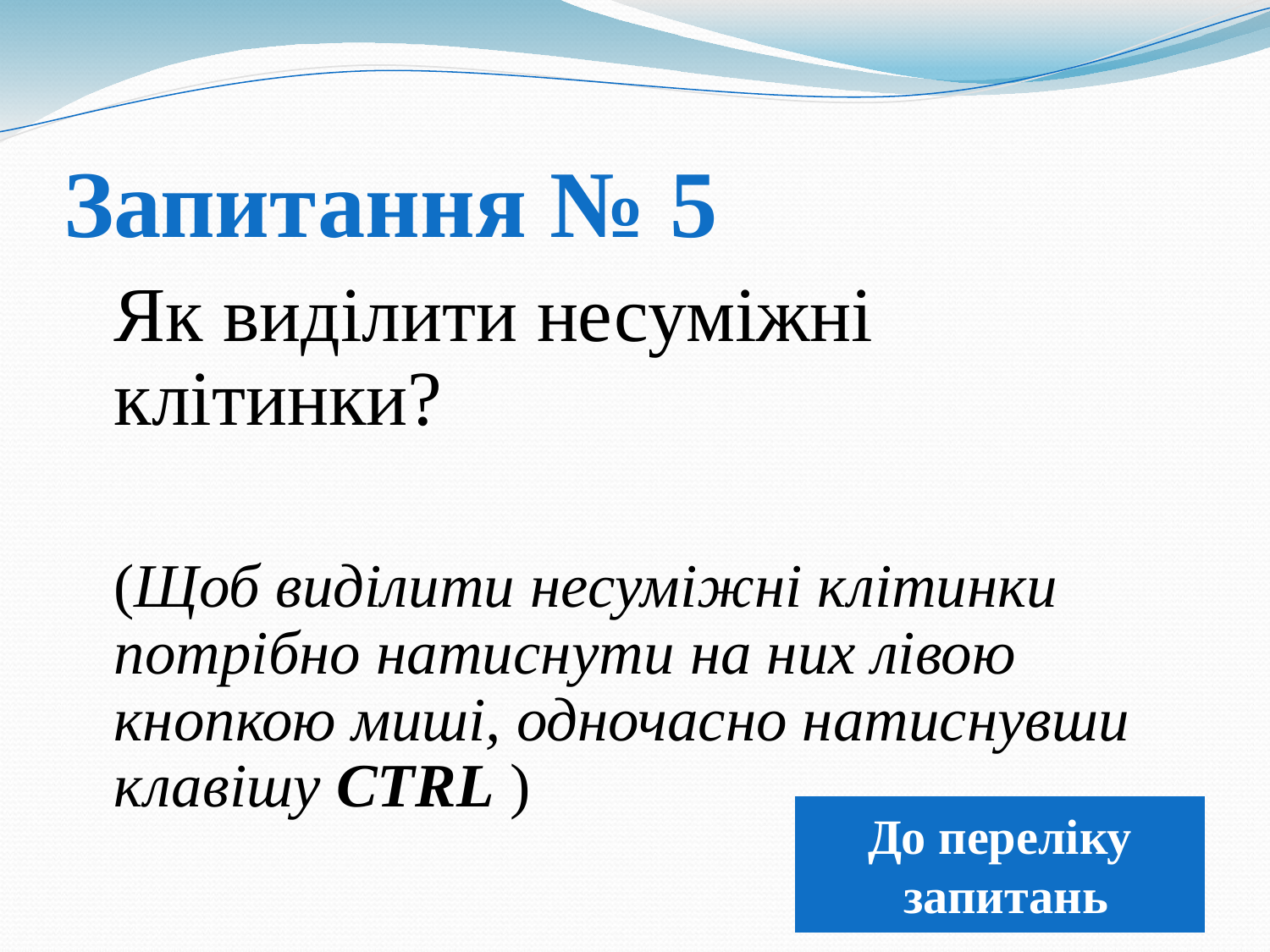

# Запитання № 5
	Як виділити несуміжні клітинки?

	(Щоб виділити несуміжні клітинки потрібно натиснути на них лівою кнопкою миші, одночасно натиснувши клавішу CTRL )
До переліку
 запитань